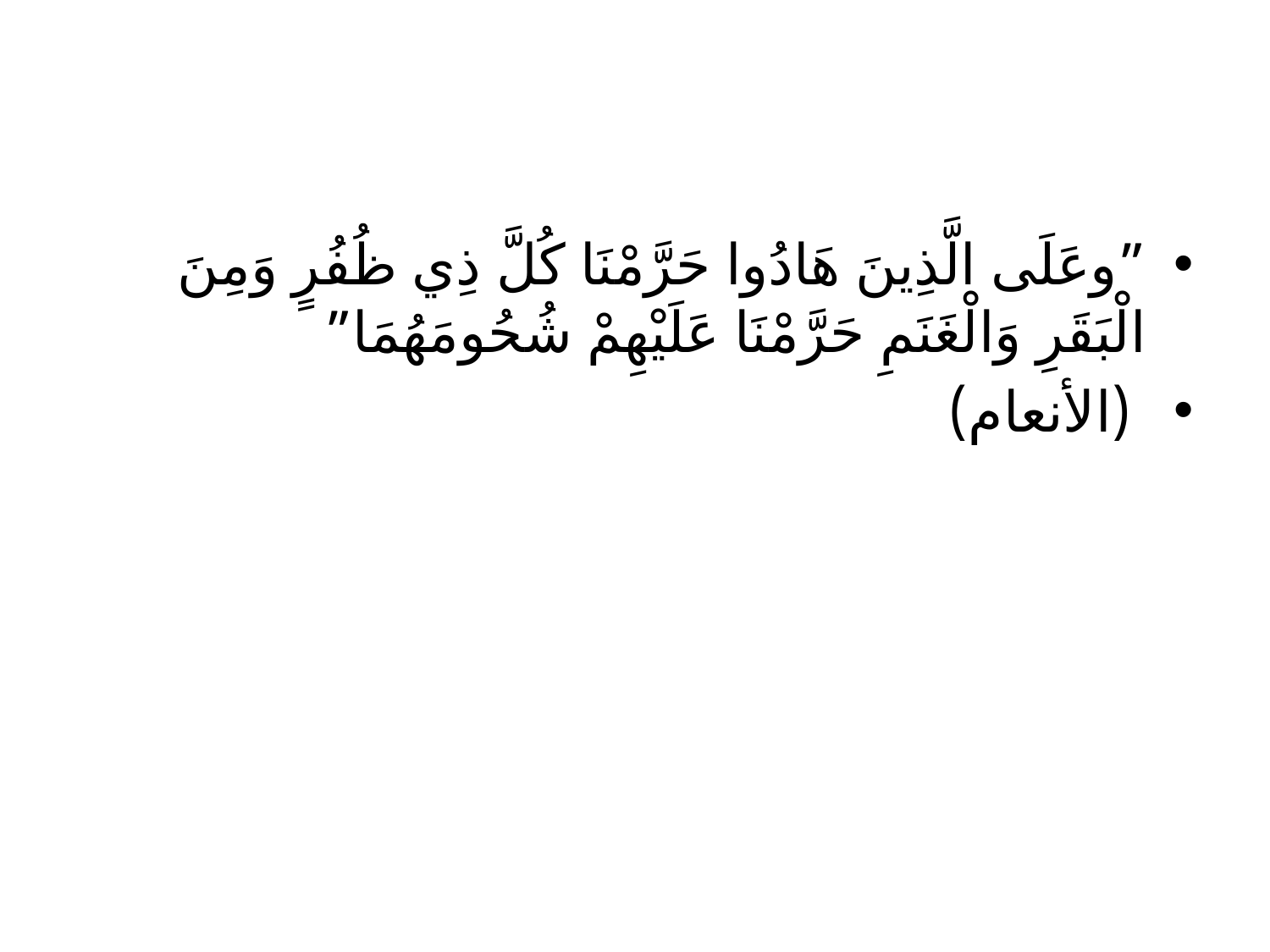

”وعَلَى الَّذِينَ هَادُوا حَرَّمْنَا كُلَّ ذِي ظُفُرٍ وَمِنَ الْبَقَرِ وَالْغَنَمِ حَرَّمْنَا عَلَيْهِمْ شُحُومَهُمَا”
 (الأنعام)